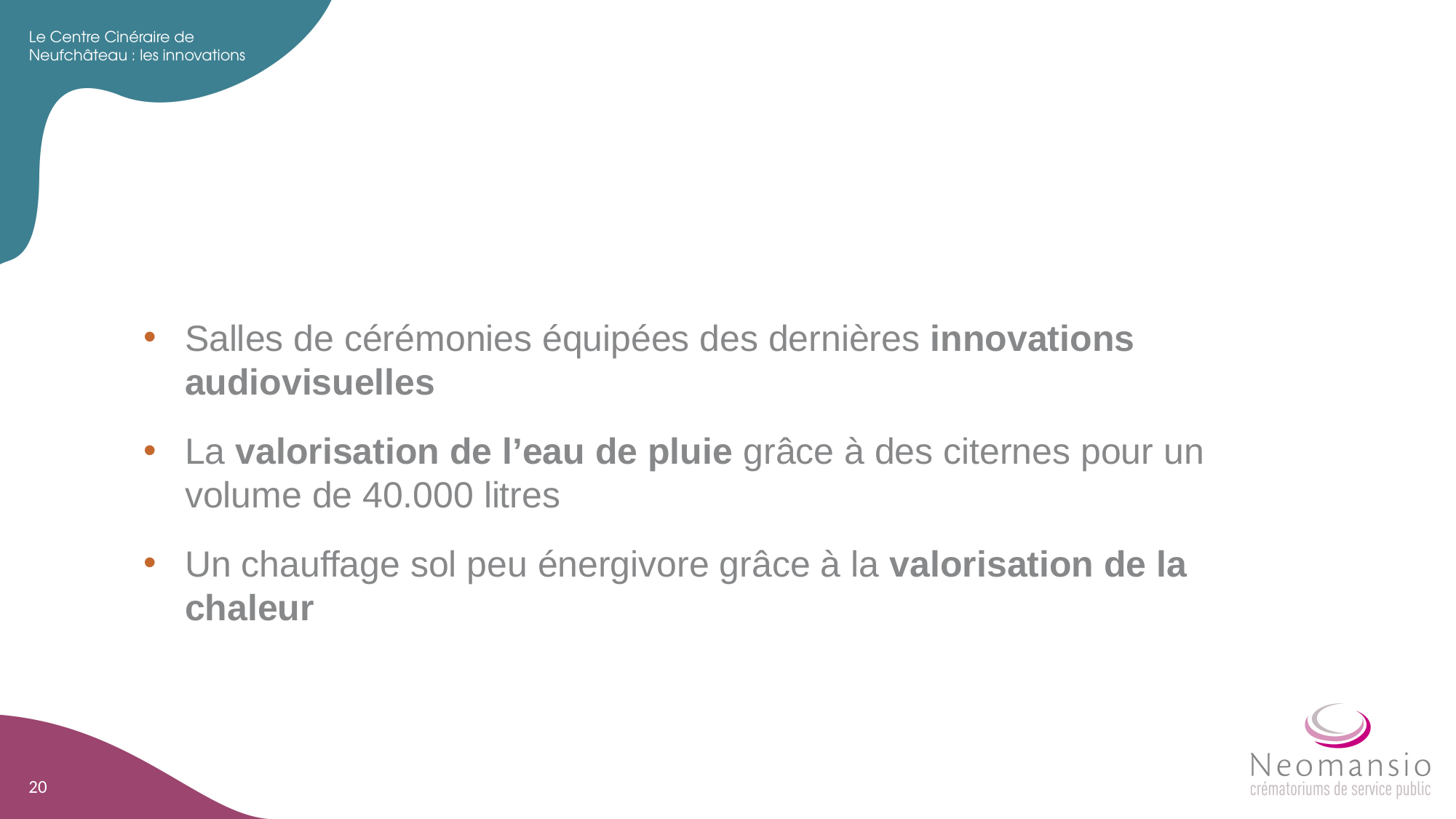

Le Centre Cinéraire de Neufchâteau : les innovations
Salles de cérémonies équipées des dernières innovations audiovisuelles
La valorisation de l’eau de pluie grâce à des citernes pour un volume de 40.000 litres
Un chauffage sol peu énergivore grâce à la valorisation de la chaleur

20